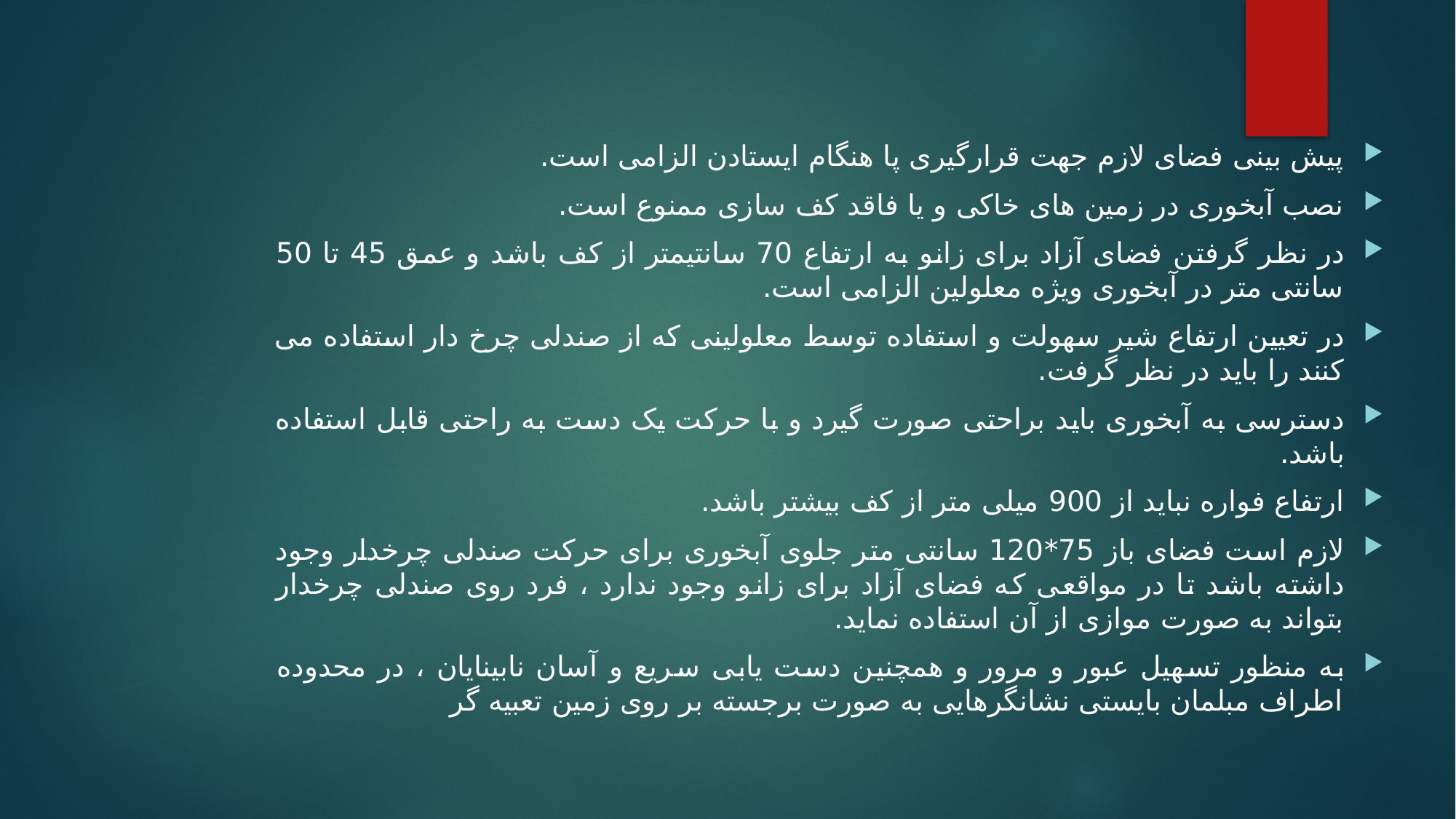

پیش بینی فضای لازم جهت قرارگیری پا هنگام ایستادن الزامی است.
نصب آبخوری در زمین های خاکی و یا فاقد کف سازی ممنوع است.
در نظر گرفتن فضای آزاد برای زانو به ارتفاع 70 سانتیمتر از کف باشد و عمق 45 تا 50 سانتی متر در آبخوری ویژه معلولین الزامی است.
در تعیین ارتفاع شیر سهولت و استفاده توسط معلولینی که از صندلی چرخ دار استفاده می کنند را باید در نظر گرفت.
دسترسی به آبخوری باید براحتی صورت گیرد و با حرکت یک دست به راحتی قابل استفاده باشد.
ارتفاع فواره نباید از 900 میلی متر از کف بیشتر باشد.
لازم است فضای باز 75*120 سانتی متر جلوی آبخوری برای حرکت صندلی چرخدار وجود داشته باشد تا در مواقعی که فضای آزاد برای زانو وجود ندارد ، فرد روی صندلی چرخدار بتواند به صورت موازی از آن استفاده نماید.
به منظور تسهیل عبور و مرور و همچنین دست یابی سریع و آسان نابینایان ، در محدوده اطراف مبلمان بایستی نشانگرهایی به صورت برجسته بر روی زمین تعبیه گر